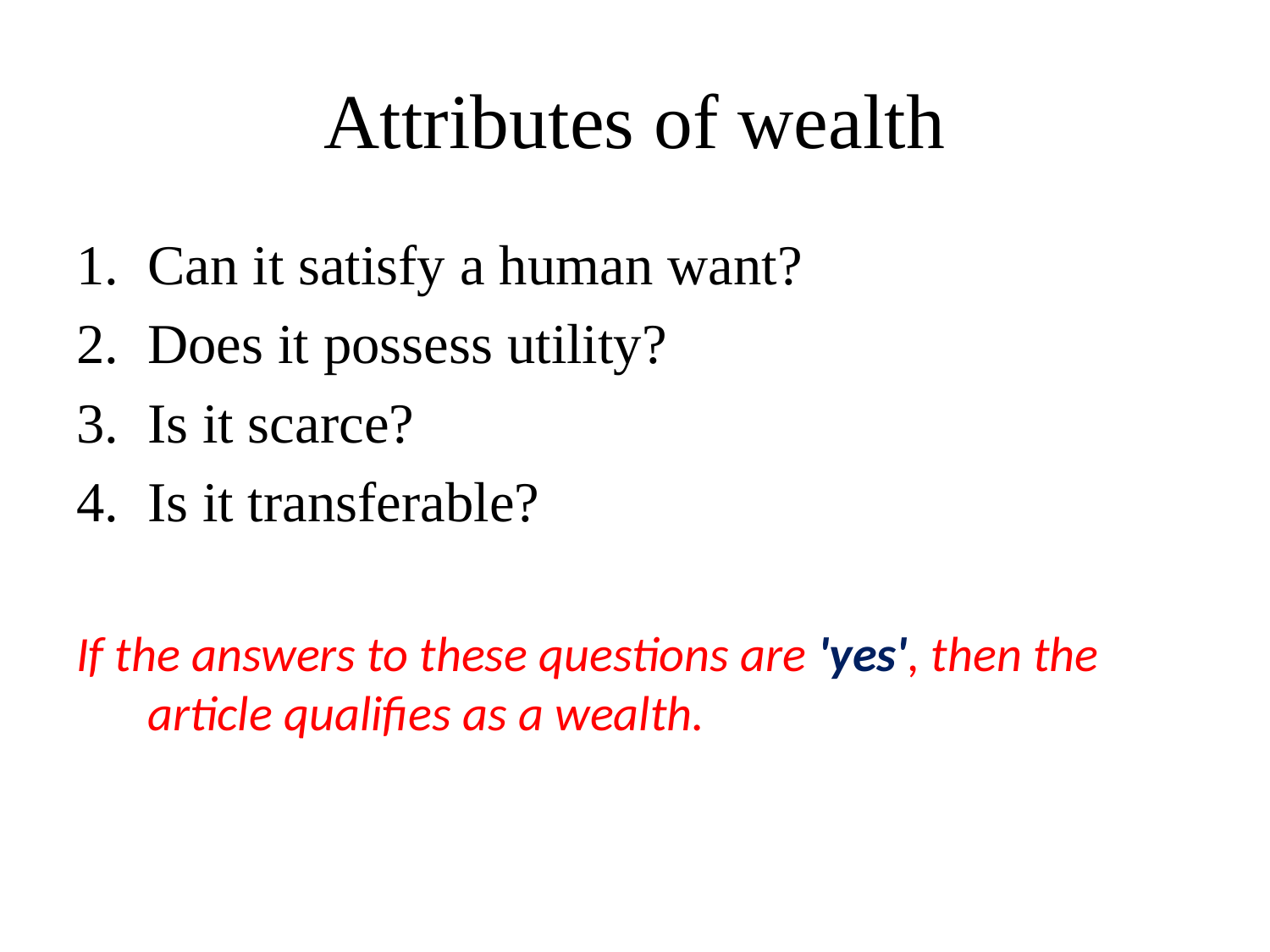

# Attributes of wealth
Can it satisfy a human want?
Does it possess utility?
Is it scarce?
Is it transferable?

If the answers to these questions are 'yes', then the article qualifies as a wealth.